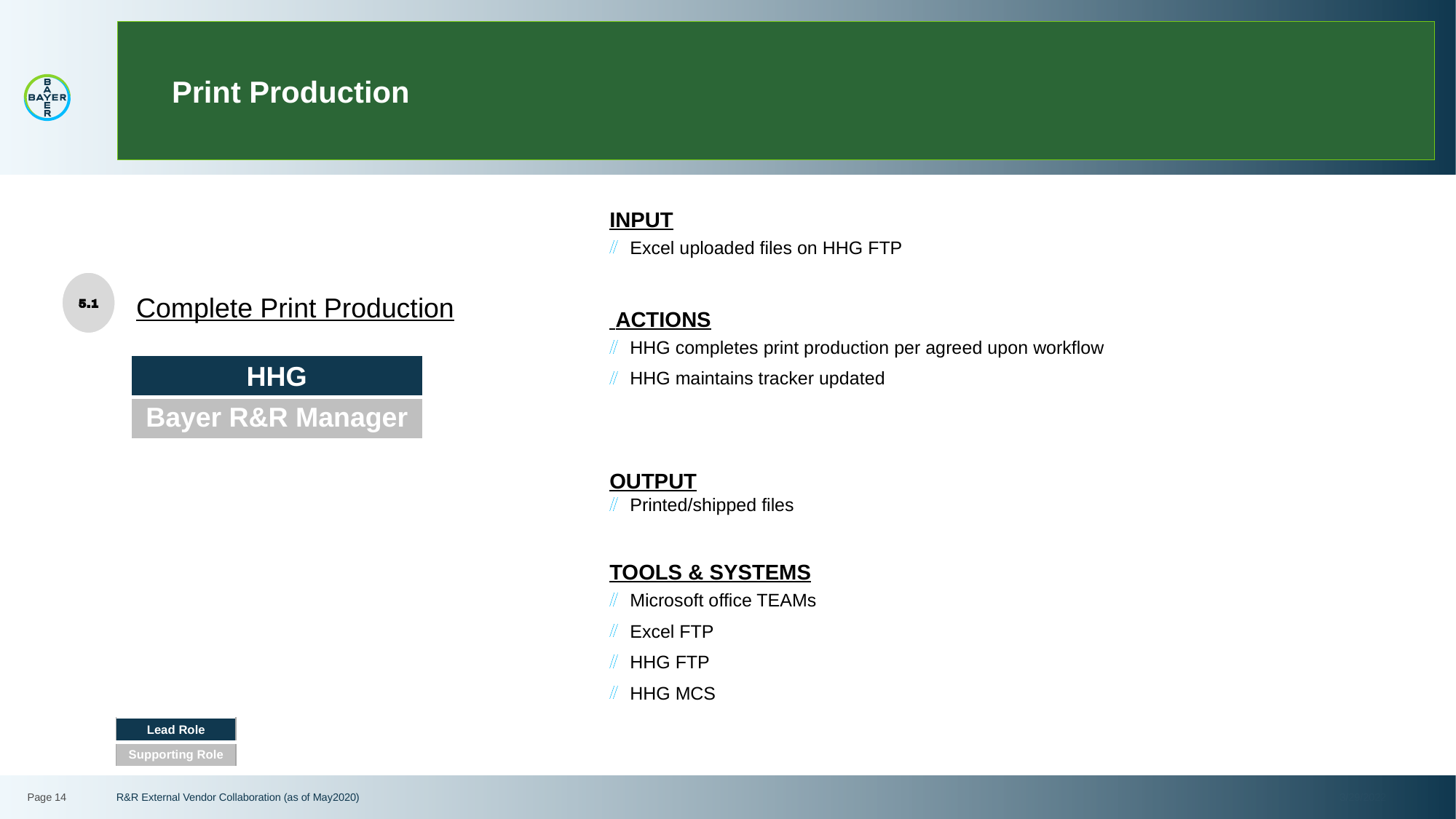

# Print Production
INPUT
Excel uploaded files on HHG FTP

 ACTIONS
HHG completes print production per agreed upon workflow
HHG maintains tracker updated

OUTPUT
Printed/shipped files

TOOLS & SYSTEMS
Microsoft office TEAMs
Excel FTP
HHG FTP
HHG MCS

5.1
Complete Print Production
| HHG |
| --- |
| Bayer R&R Manager |
| Lead Role |
| --- |
| Supporting Role |
Page 14
R&R External Vendor Collaboration (as of May2020)
3/29/2022